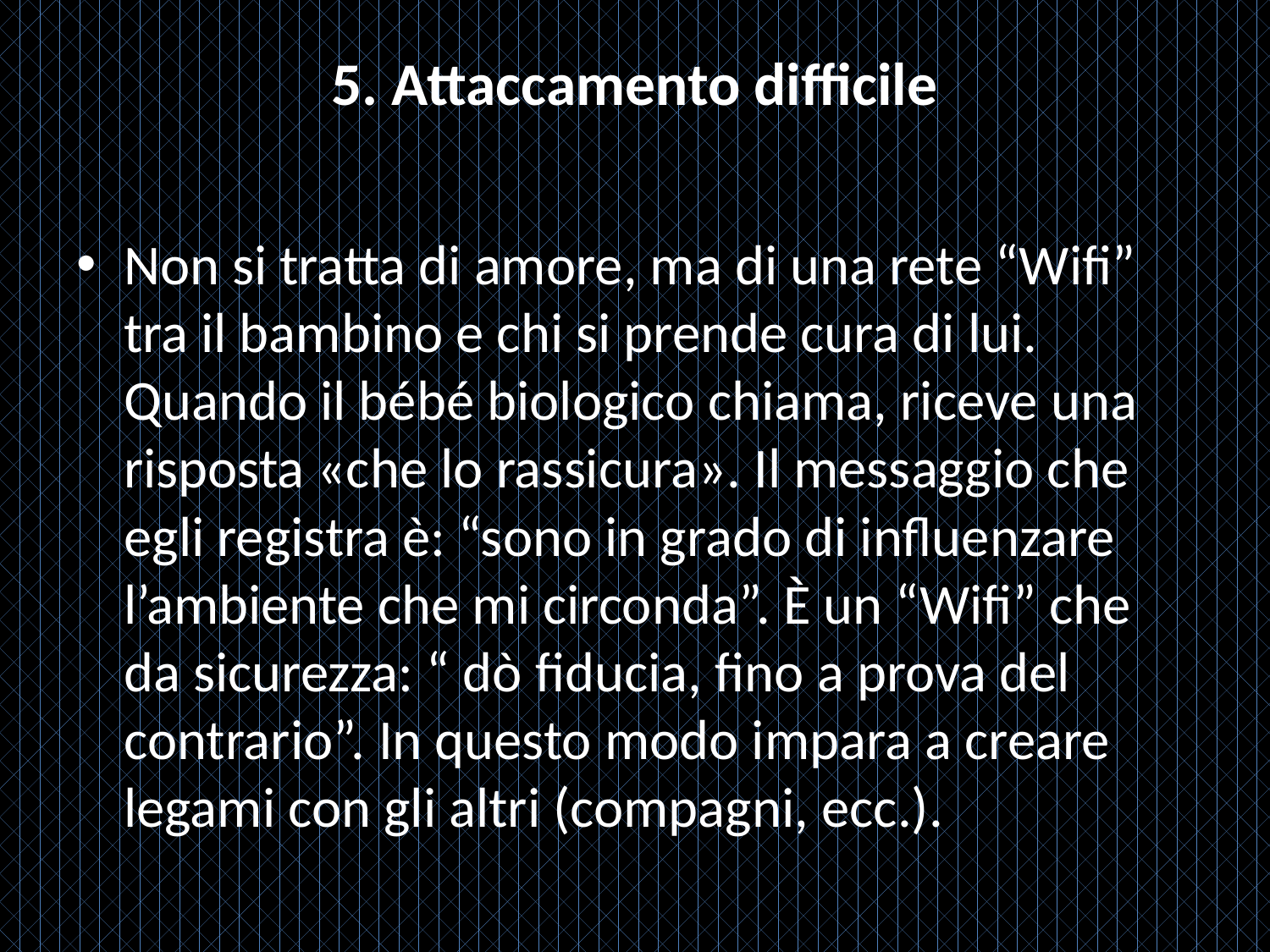

# 5. Attaccamento difficile
Non si tratta di amore, ma di una rete “Wifi” tra il bambino e chi si prende cura di lui. Quando il bébé biologico chiama, riceve una risposta «che lo rassicura». Il messaggio che egli registra è: “sono in grado di influenzare l’ambiente che mi circonda”. È un “Wifi” che da sicurezza: “ dò fiducia, fino a prova del contrario”. In questo modo impara a creare legami con gli altri (compagni, ecc.).